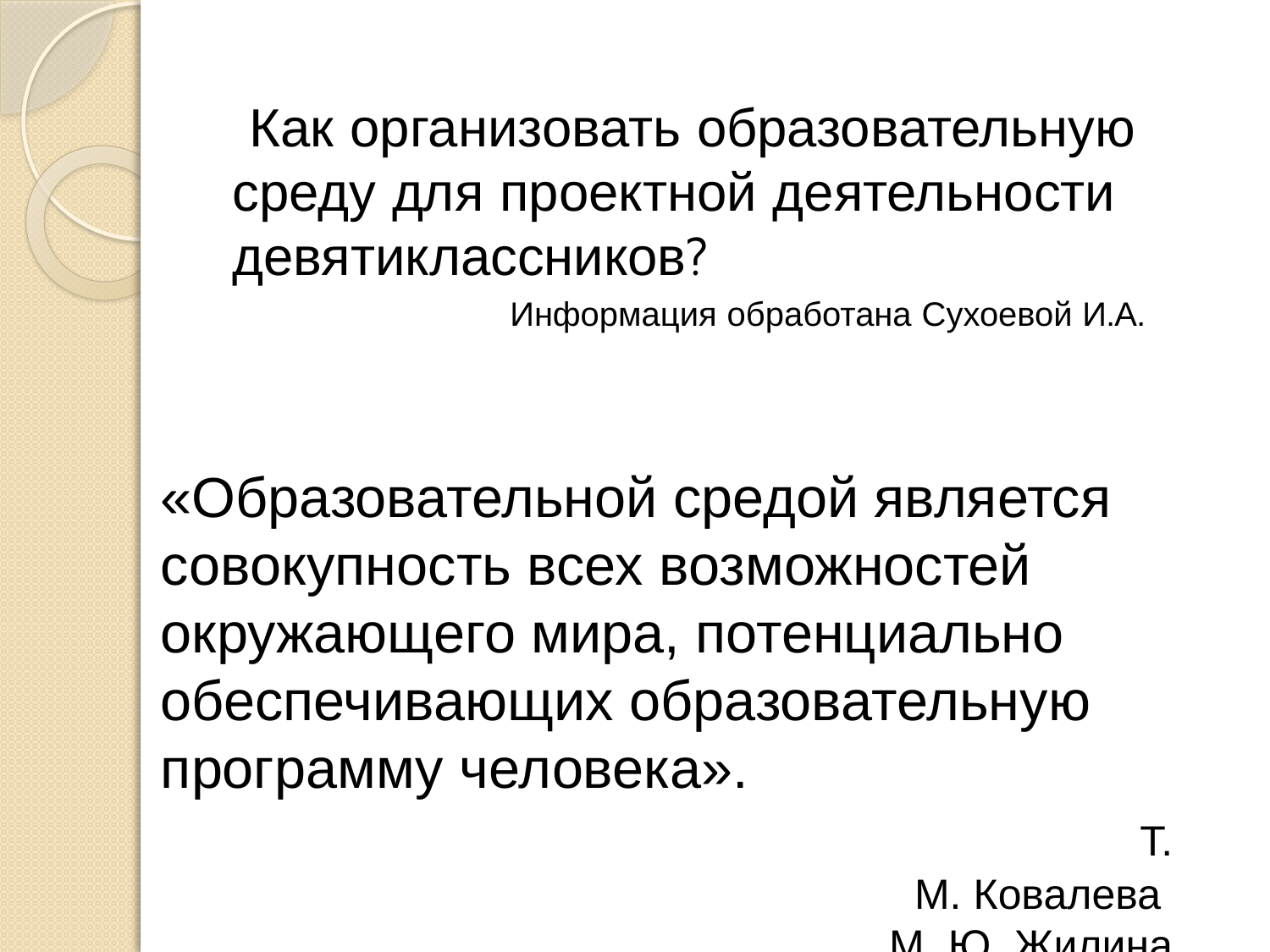

# Как организовать образовательную среду для проектной деятельности девятиклассников? Информация обработана Сухоевой И.А.
«Образовательной средой является совокупность всех возможностей окружающего мира, потенциально обеспечивающих образовательную программу человека».
                                                            Т. М. Ковалева
                М. Ю. Жилина